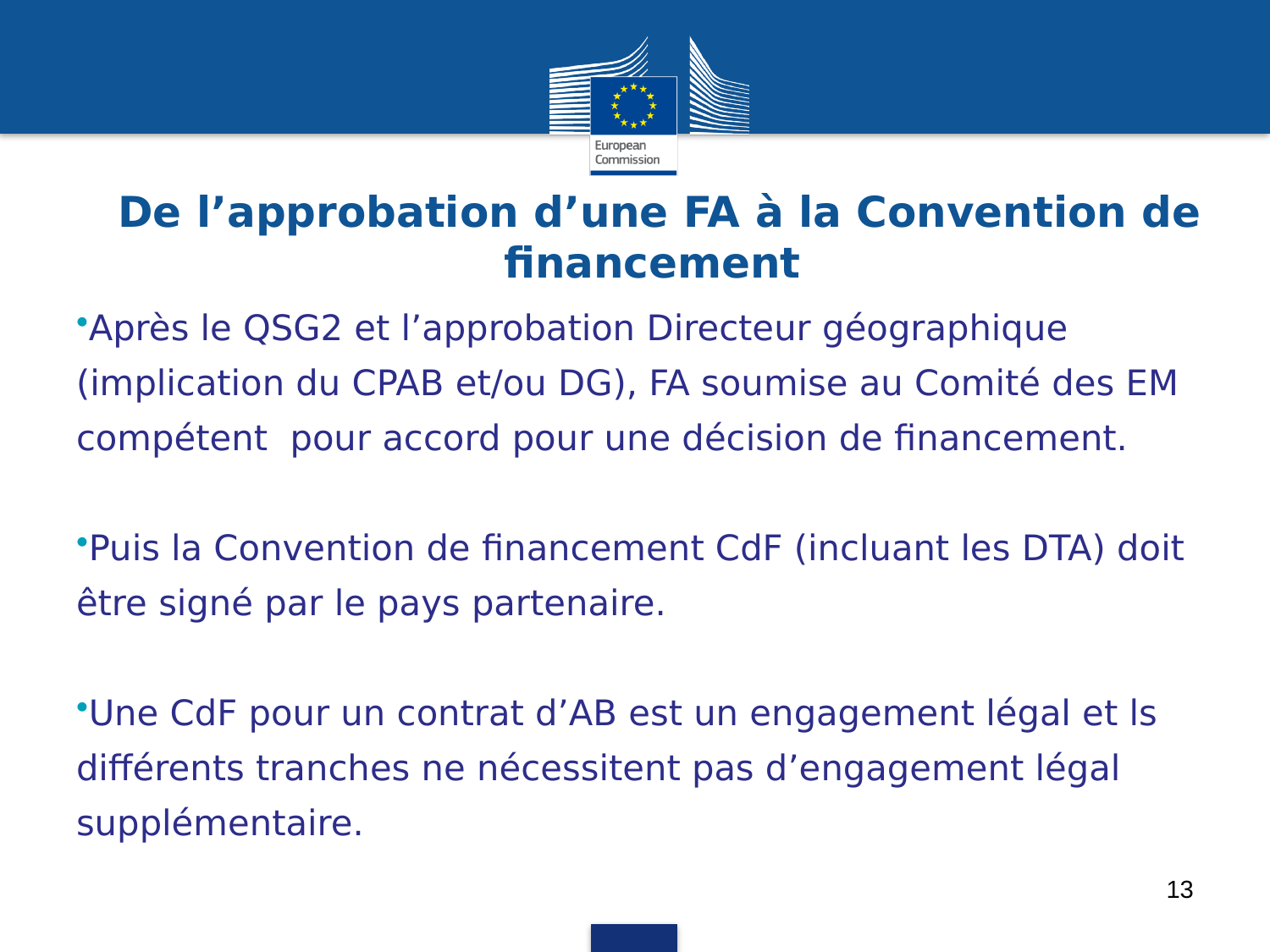

# De l’approbation d’une FA à la Convention de financement
Après le QSG2 et l’approbation Directeur géographique (implication du CPAB et/ou DG), FA soumise au Comité des EM compétent  pour accord pour une décision de financement.

Puis la Convention de financement CdF (incluant les DTA) doit être signé par le pays partenaire.

Une CdF pour un contrat d’AB est un engagement légal et ls différents tranches ne nécessitent pas d’engagement légal  supplémentaire.
13